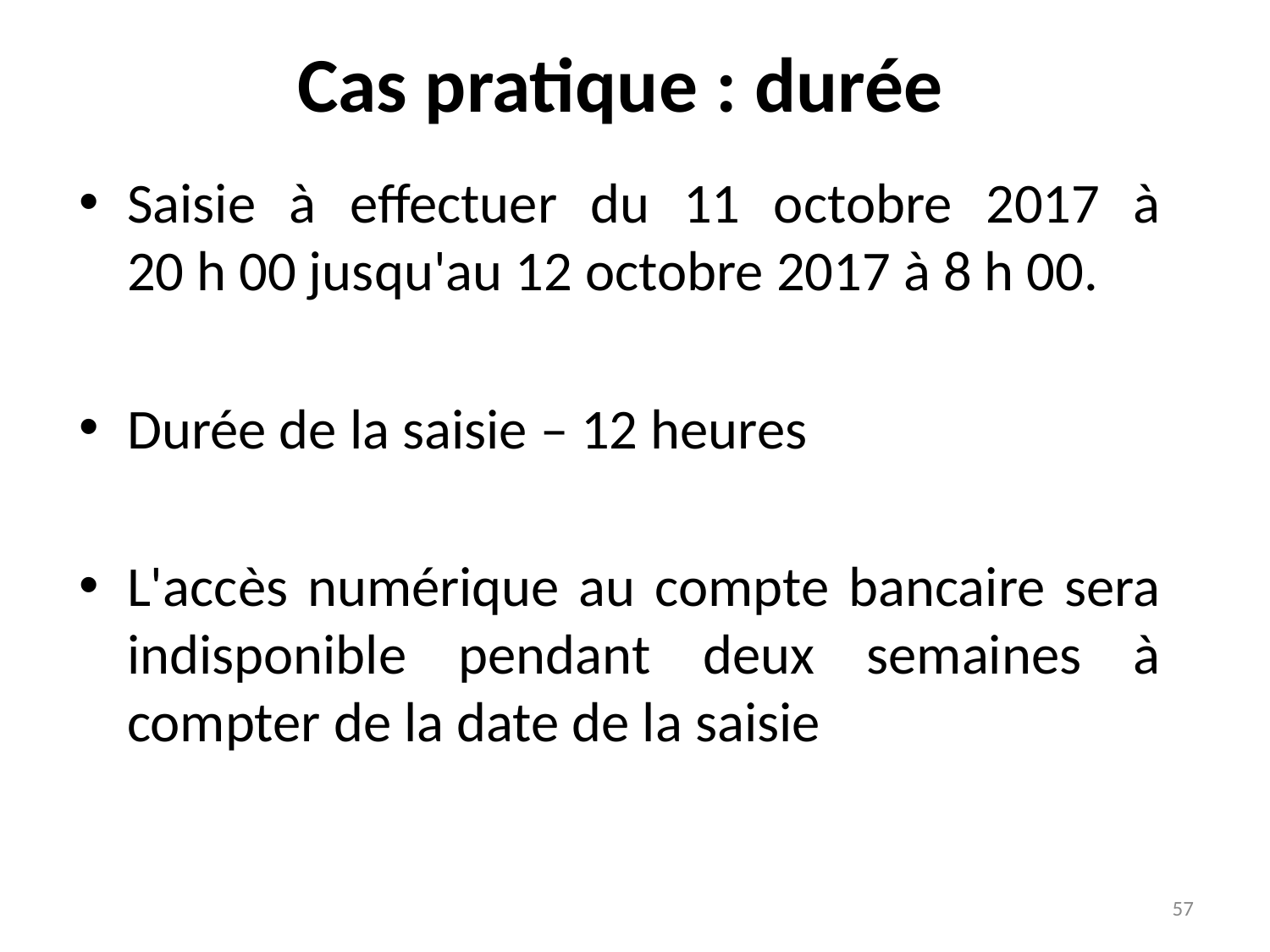

# Cas pratique : durée
Saisie à effectuer du 11 octobre 2017 à 20 h 00 jusqu'au 12 octobre 2017 à 8 h 00.

Durée de la saisie – 12 heures

L'accès numérique au compte bancaire sera indisponible pendant deux semaines à compter de la date de la saisie

57